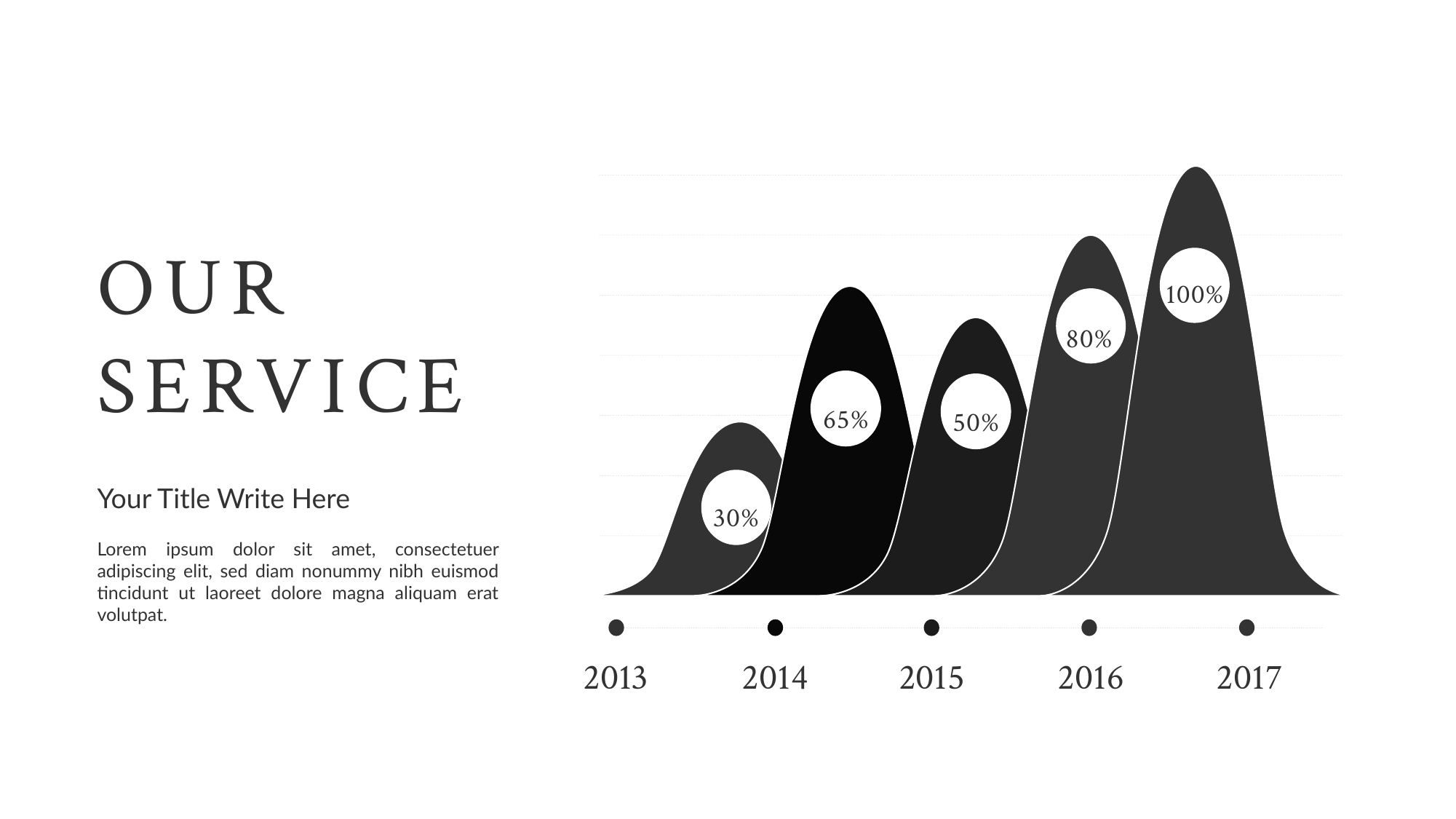

100%

80%

65%
50%

30%

2014
2015
2016
2017
2013
OUR SERVICE
Your Title Write Here
Lorem ipsum dolor sit amet, consectetuer adipiscing elit, sed diam nonummy nibh euismod tincidunt ut laoreet dolore magna aliquam erat volutpat.